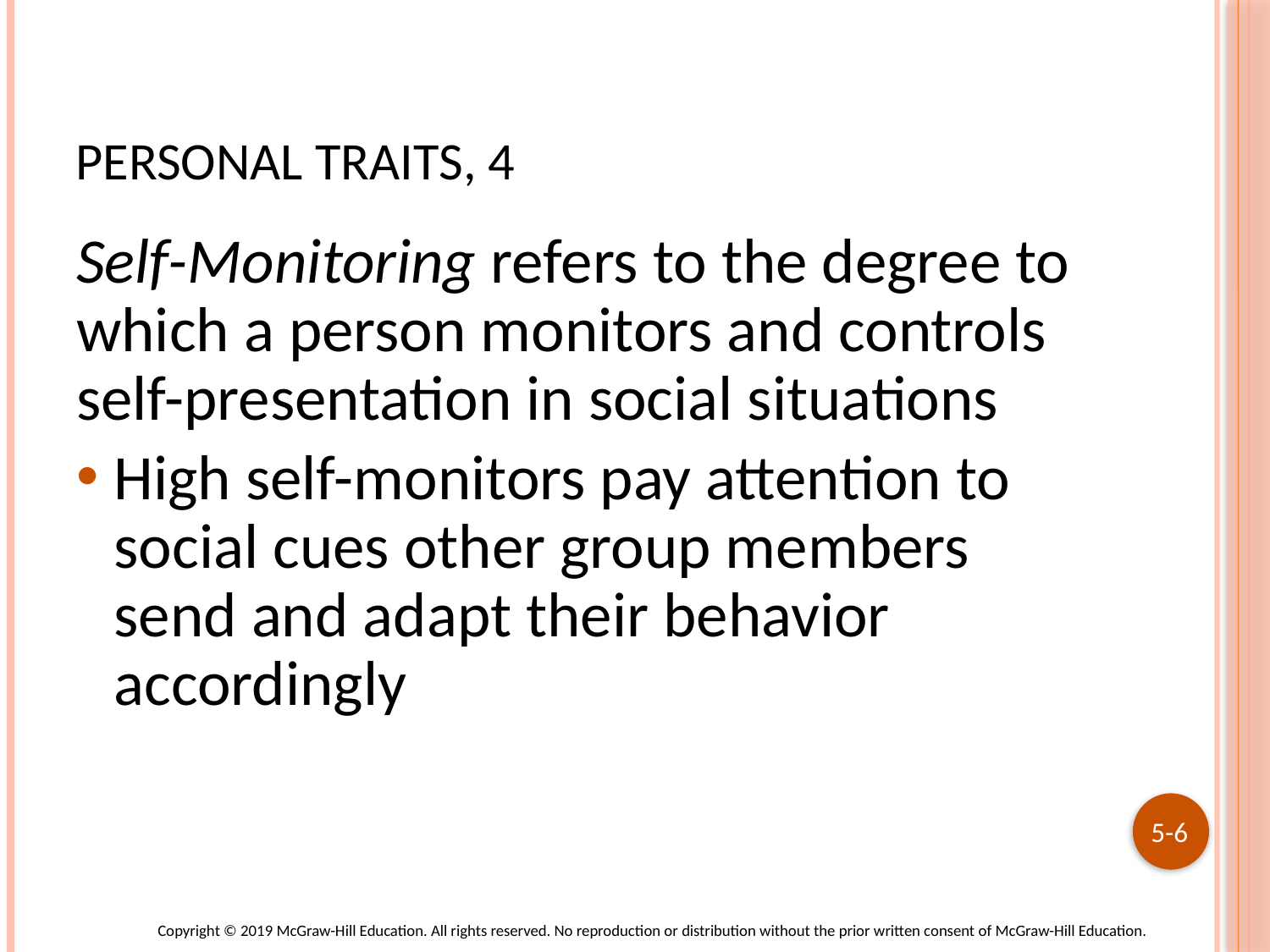

# Personal Traits, 4
Self-Monitoring refers to the degree to which a person monitors and controls self-presentation in social situations
High self-monitors pay attention to social cues other group members send and adapt their behavior accordingly